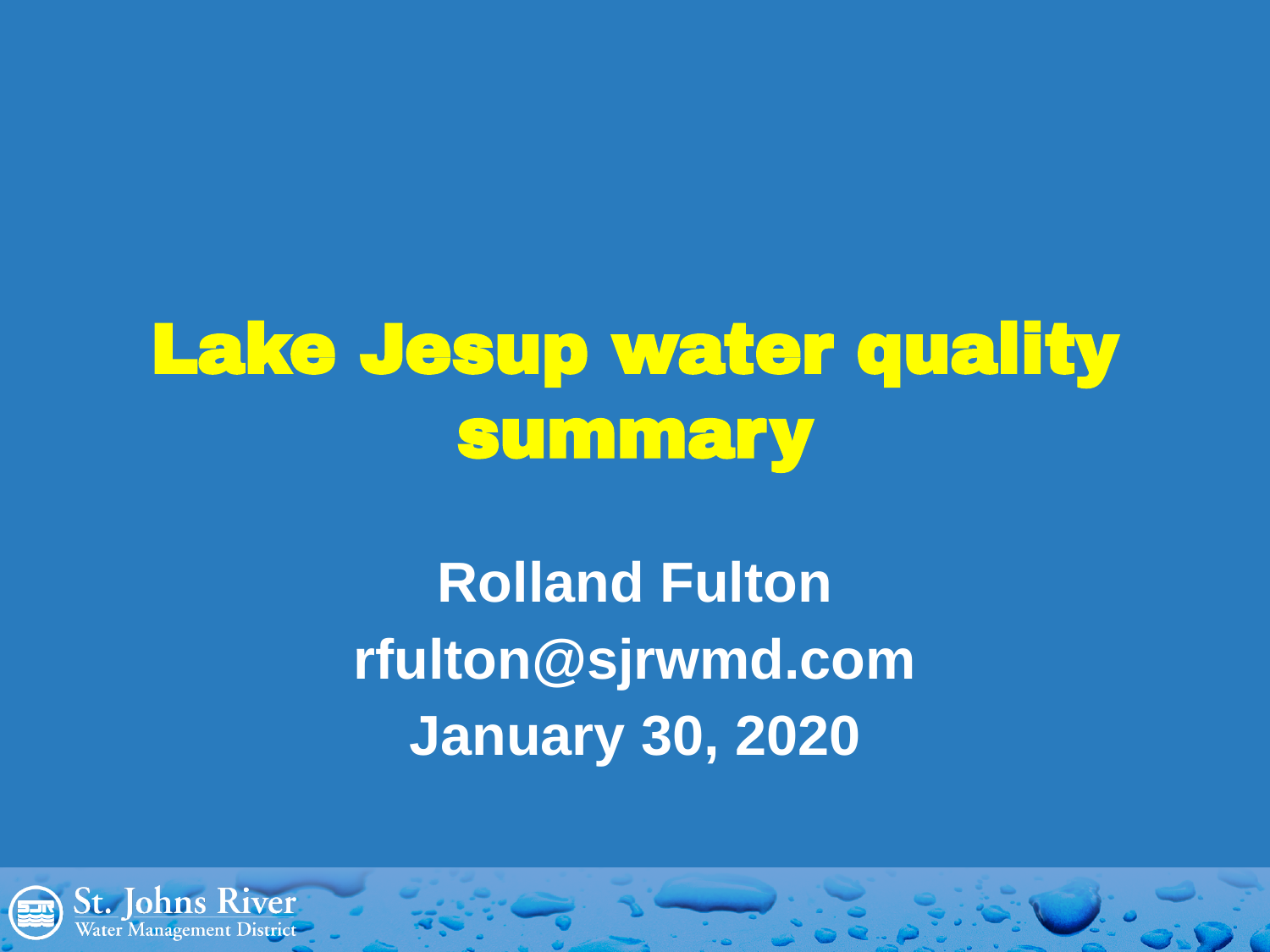

# Lake Jesup water quality summary
Rolland Fulton
rfulton@sjrwmd.com
January 30, 2020